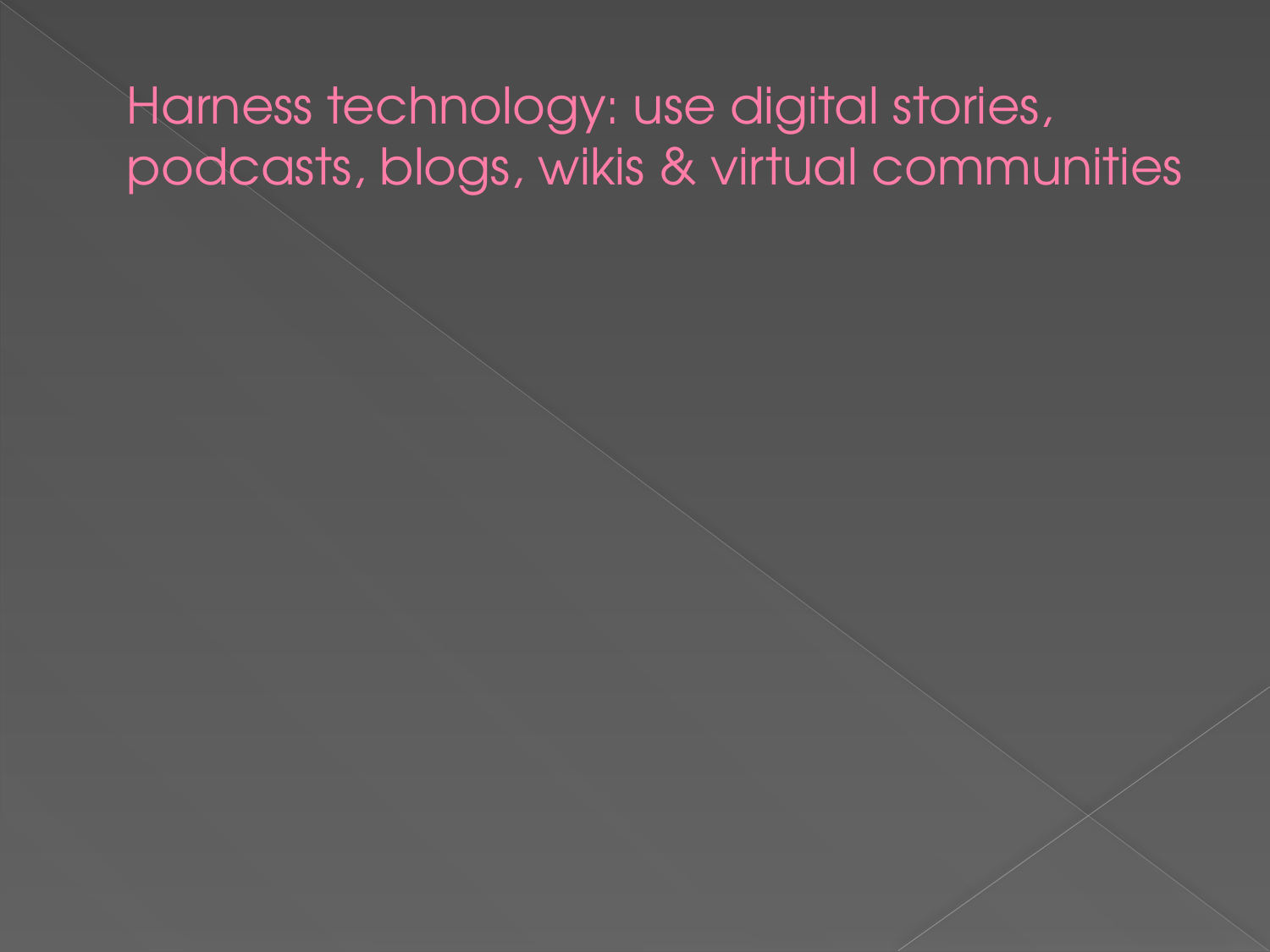

# Harness technology: use digital stories, podcasts, blogs, wikis & virtual communities